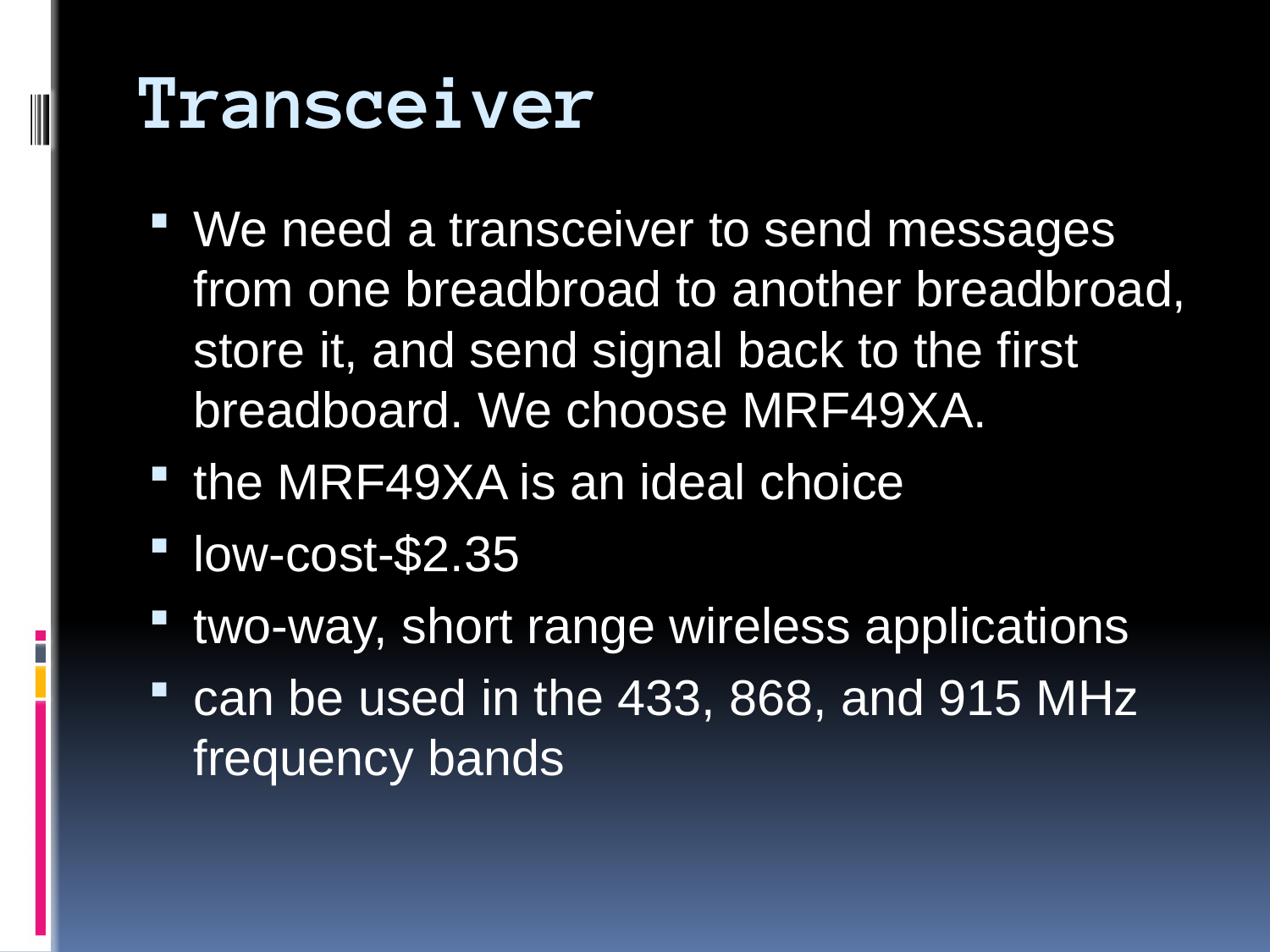

# Transceiver
We need a transceiver to send messages from one breadbroad to another breadbroad, store it, and send signal back to the first breadboard. We choose MRF49XA.
the MRF49XA is an ideal choice
low-cost-$2.35
two-way, short range wireless applications
can be used in the 433, 868, and 915 MHz frequency bands